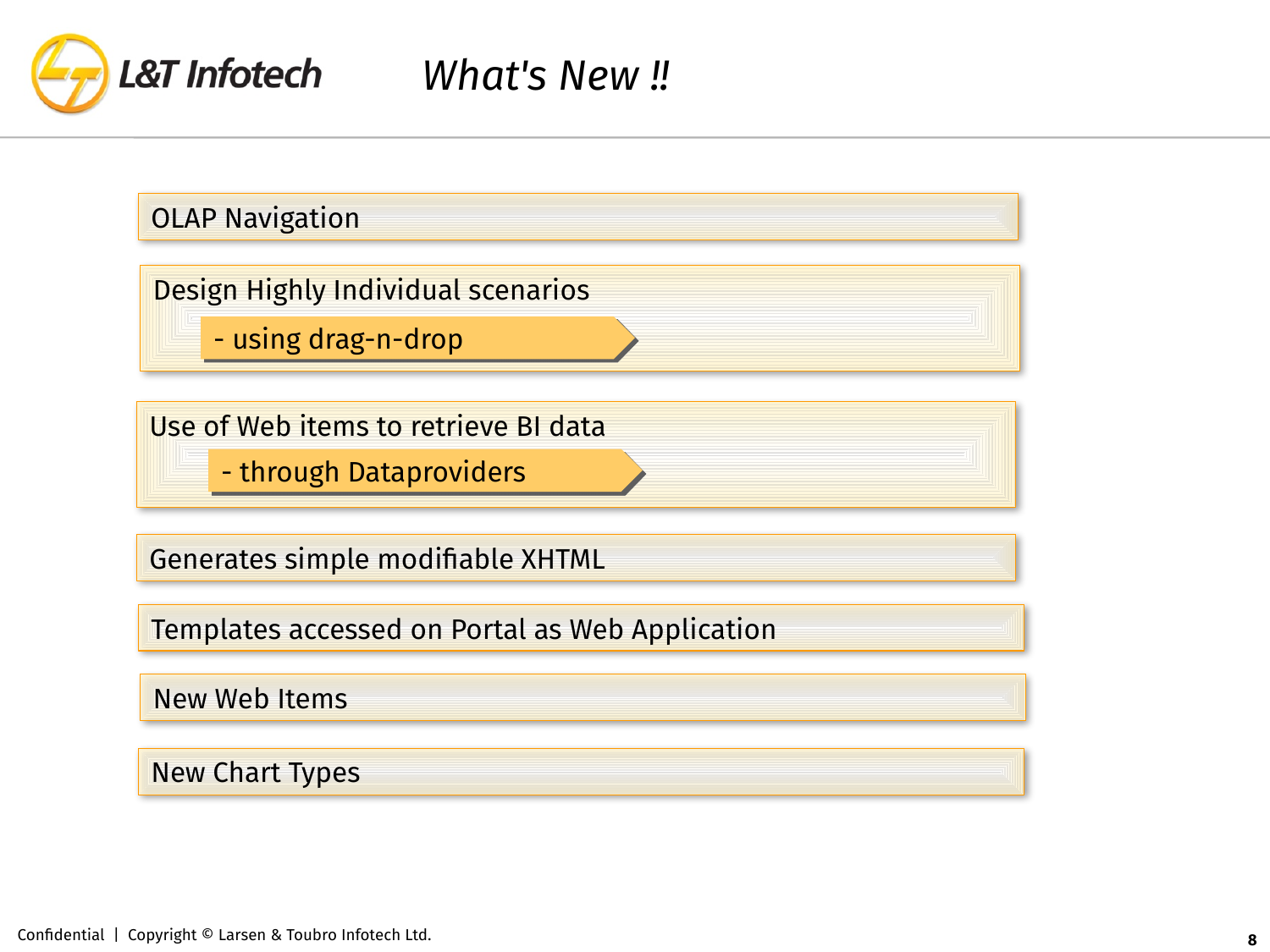

# What's New !!
OLAP Navigation
Design Highly Individual scenarios

- using drag-n-drop
Use of Web items to retrieve BI data

- through Dataproviders
Generates simple modifiable XHTML
Templates accessed on Portal as Web Application
New Web Items
New Chart Types
Confidential  |  Copyright © Larsen & Toubro Infotech Ltd.
8